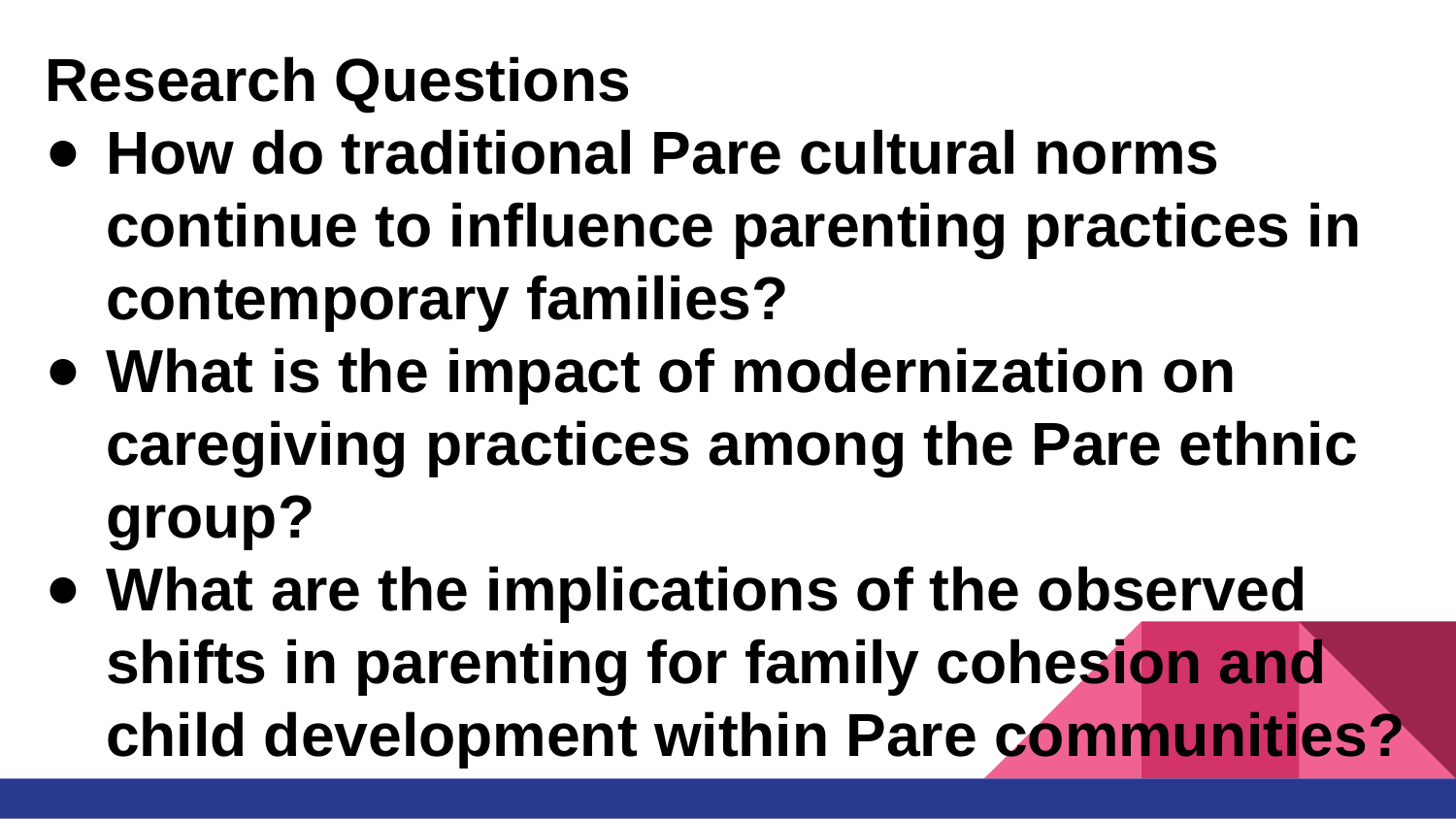

Research Questions
How do traditional Pare cultural norms continue to influence parenting practices in contemporary families?
What is the impact of modernization on caregiving practices among the Pare ethnic group?
What are the implications of the observed shifts in parenting for family cohesion and child development within Pare communities?